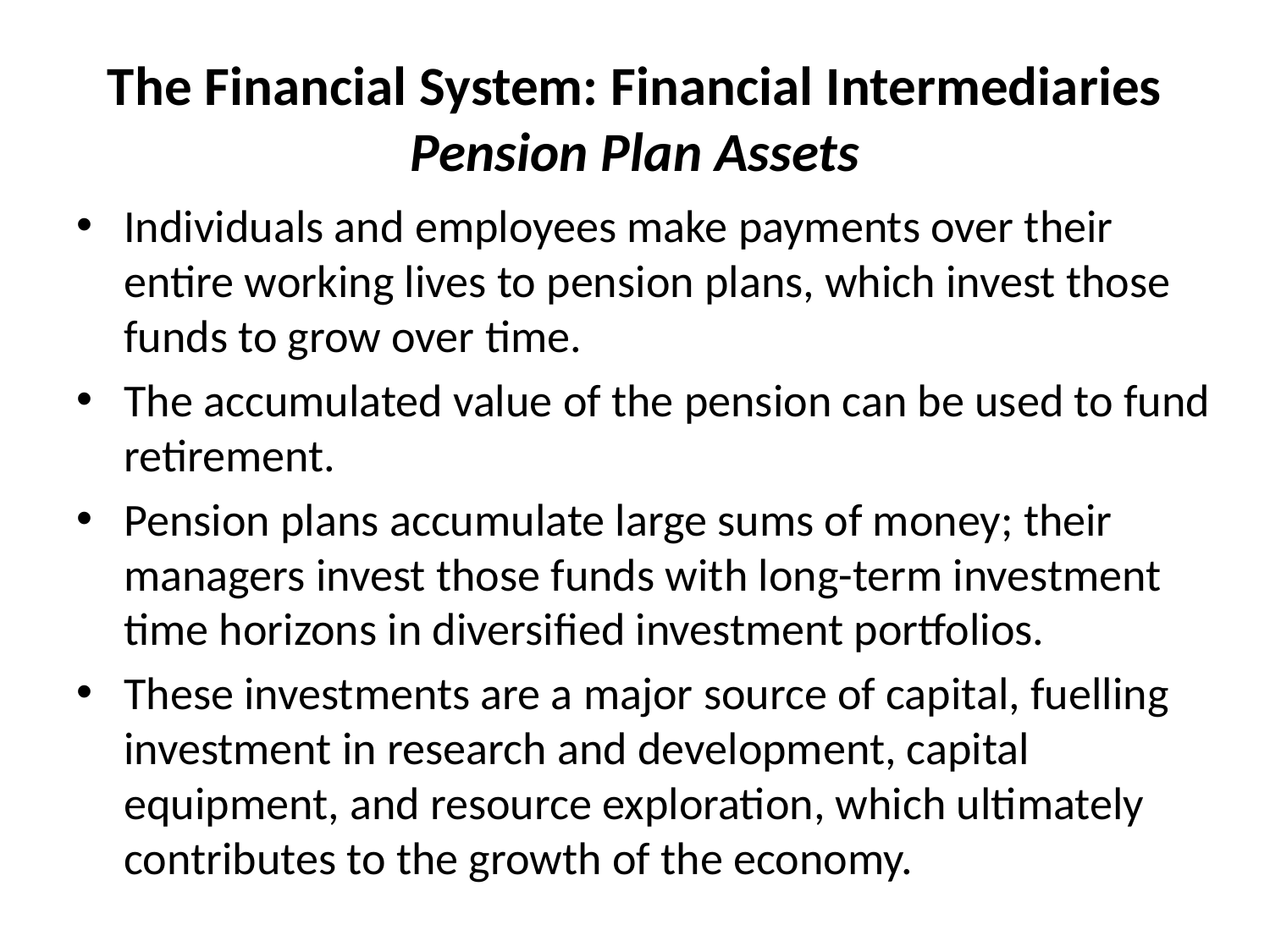

# The Financial System: Financial Intermediaries Pension Plan Assets
Individuals and employees make payments over their entire working lives to pension plans, which invest those funds to grow over time.
The accumulated value of the pension can be used to fund retirement.
Pension plans accumulate large sums of money; their managers invest those funds with long-term investment time horizons in diversified investment portfolios.
These investments are a major source of capital, fuelling investment in research and development, capital equipment, and resource exploration, which ultimately contributes to the growth of the economy.

Booth/Cleary Introduction to Corporate Finance, Second Edition
16